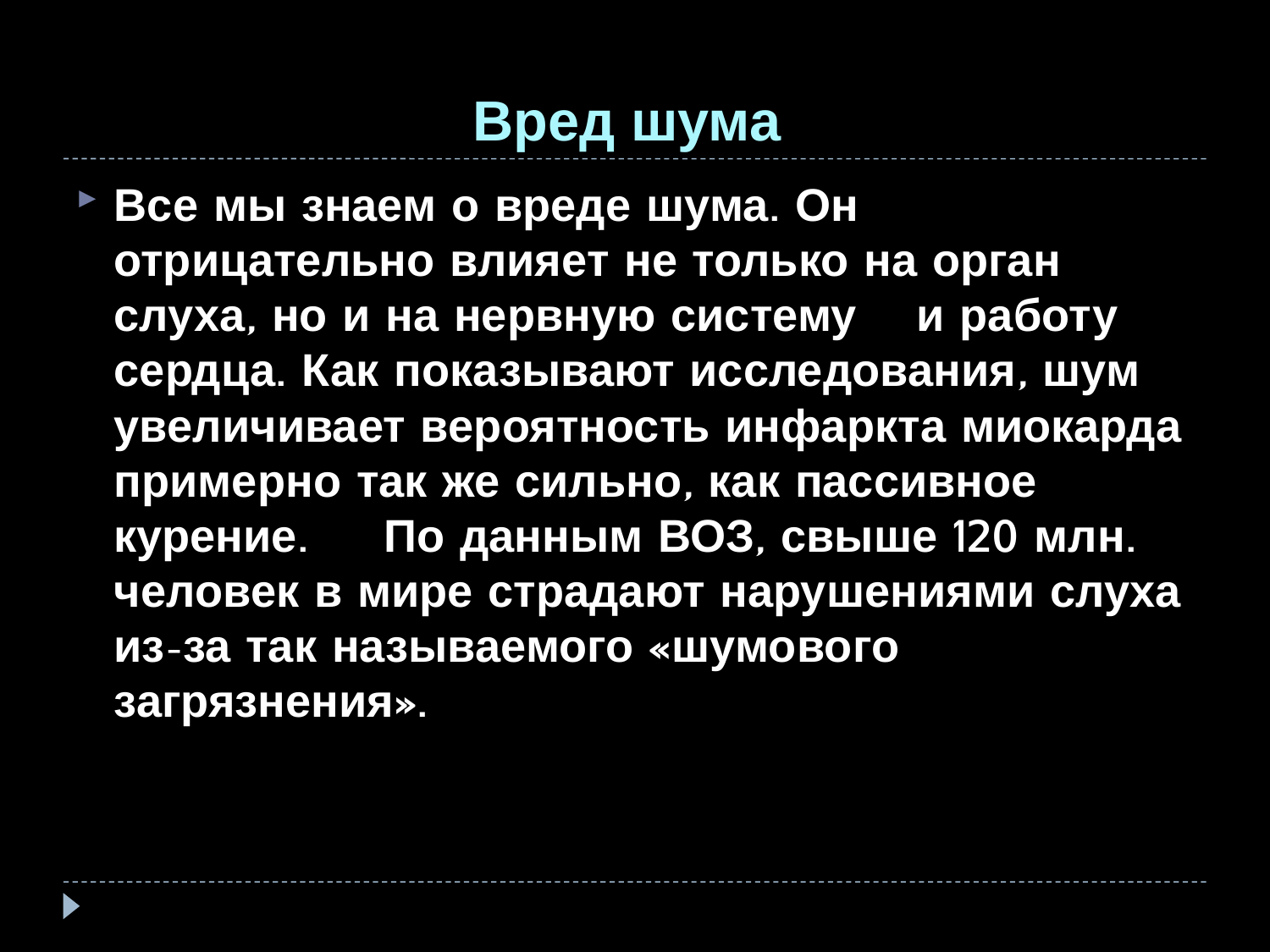

# Вред шума
Все мы знаем о вреде шума. Он отрицательно влияет не только на орган слуха, но и на нервную систему    и работу сердца. Как показывают исследования, шум увеличивает вероятность инфаркта миокарда примерно так же сильно, как пассивное курение.     По данным ВОЗ, свыше 120 млн. человек в мире страдают нарушениями слуха из-за так называемого «шумового загрязнения».